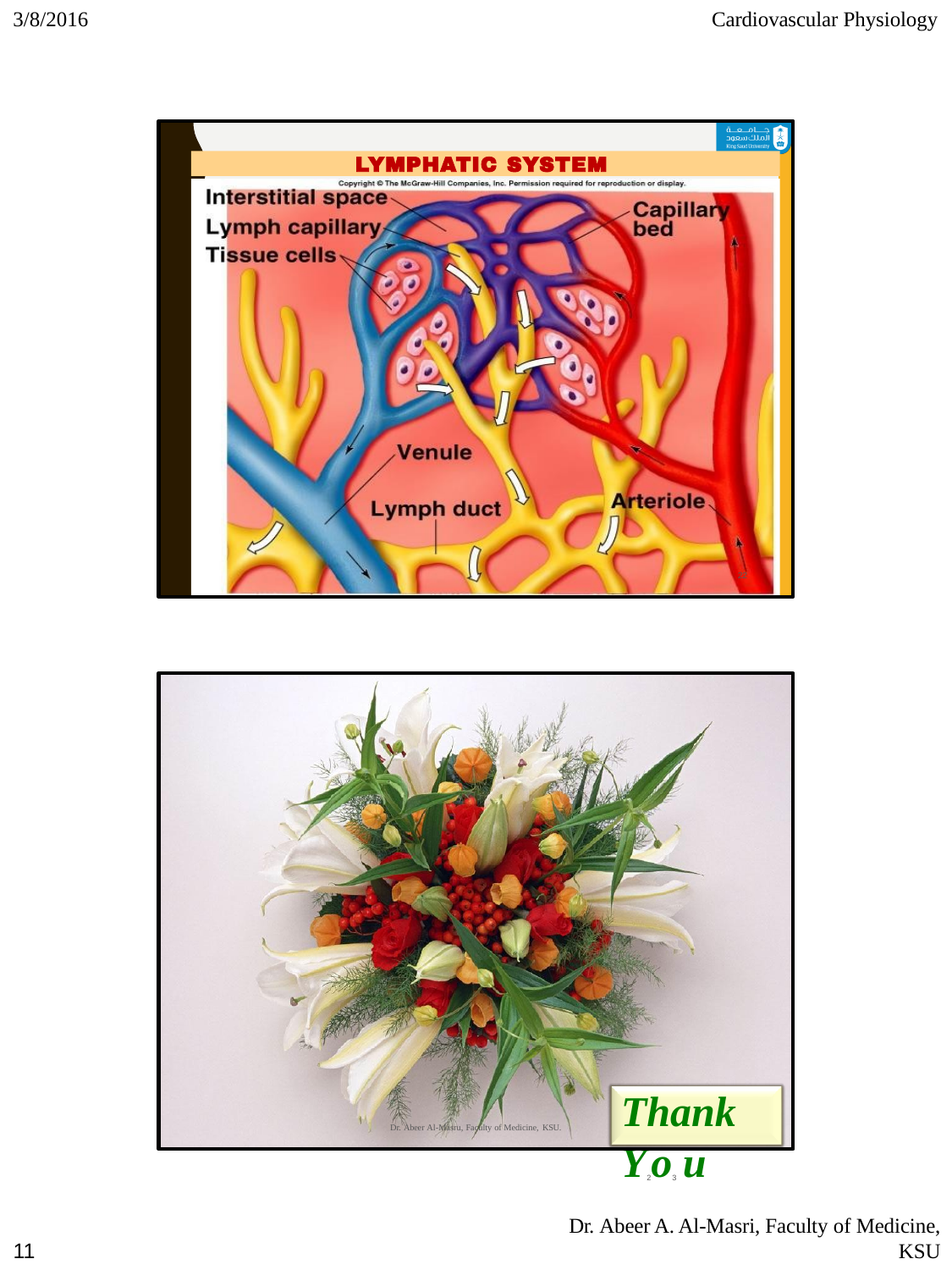

3/8/2016
Cardiovascular Physiology

LYMPHATIC SYSTEM

22

Thank Y2o3   u
Dr. Abeer Al-Masru, Faculty of Medicine, KSU.
Dr. Abeer A. Al-Masri, Faculty of Medicine,
KSU
11